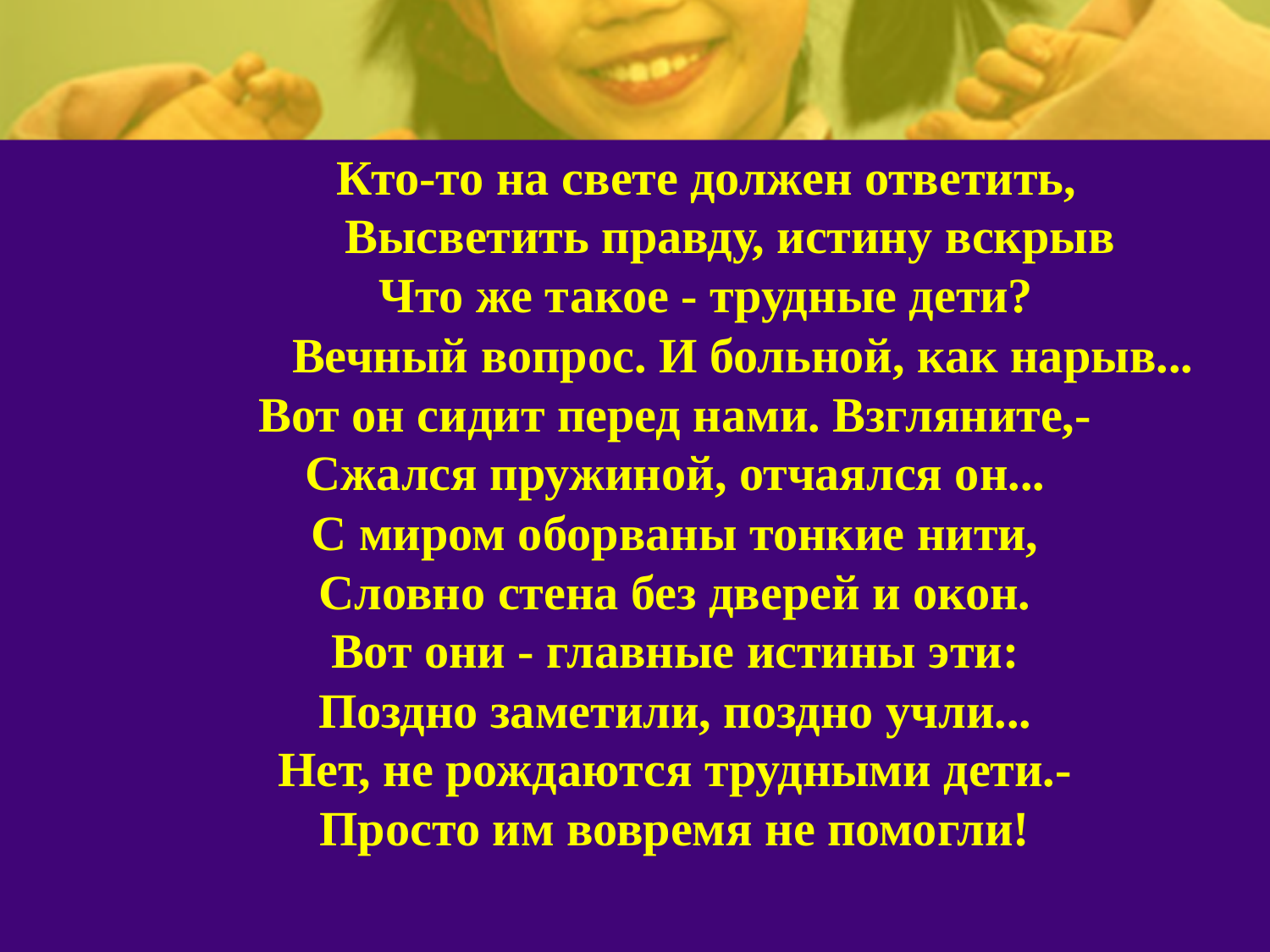

Кто-то на свете должен ответить,
         Высветить правду, истину вскрыв
Что же такое - трудные дети?
           Вечный вопрос. И больной, как нарыв...
Вот он сидит перед нами. Взгляните,-
Сжался пружиной, отчаялся он...
С миром оборваны тонкие нити,
Словно стена без дверей и окон.
Вот они - главные истины эти:
Поздно заметили, поздно учли...
Нет, не рождаются трудными дети.-
Просто им вовремя не помогли!